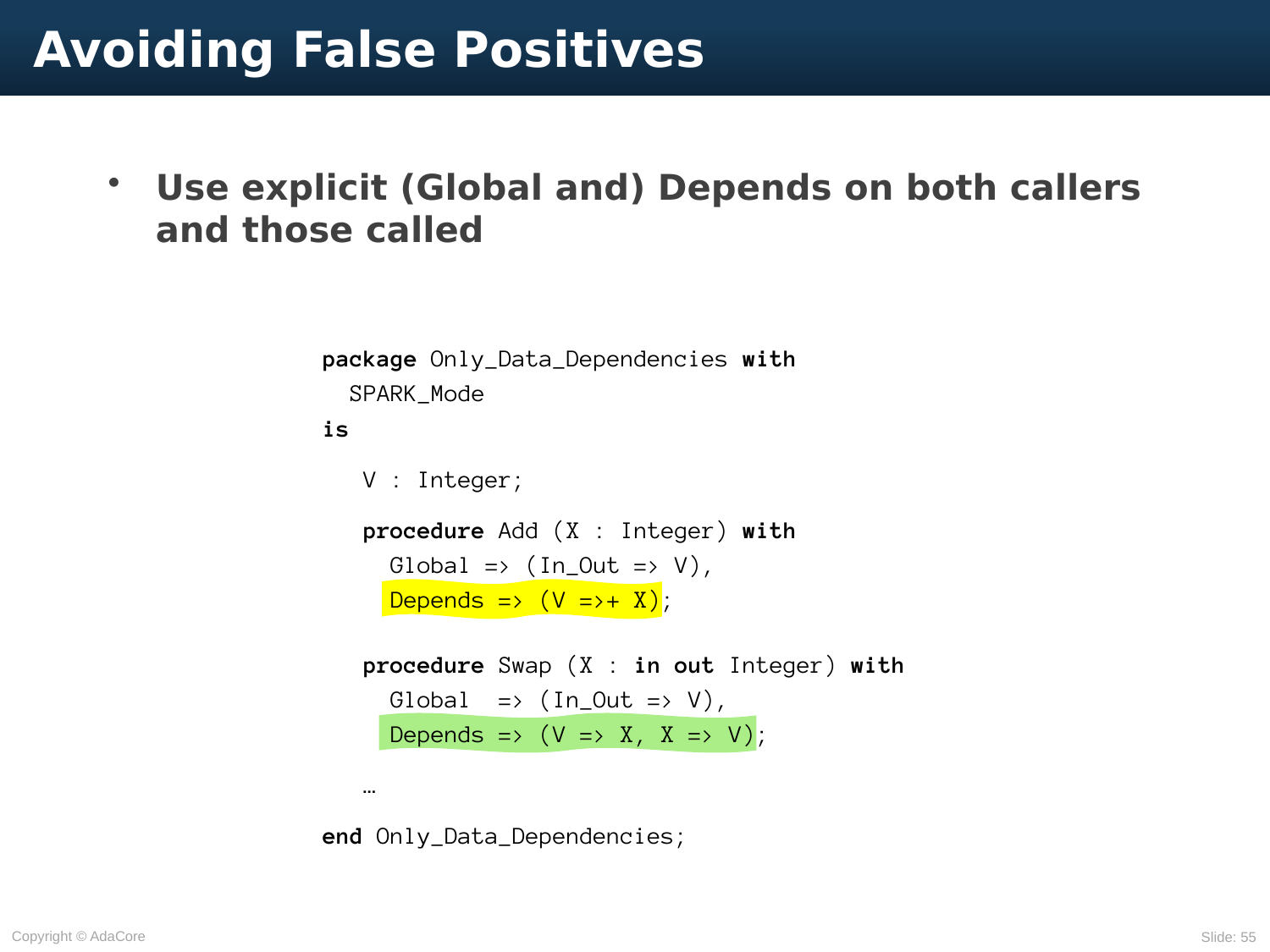

# Avoiding False Positives
Use explicit (Global and) Depends on both callers and those called
package Only_Data_Dependencies with
  SPARK_Mode
is
   V : Integer;
   procedure Add (X : Integer) with
     Global => (In_Out => V),
     Depends => (V =>+ X);
   procedure Swap (X : in out Integer) with
     Global  => (In_Out => V),
     Depends => (V => X, X => V);
   …
end Only_Data_Dependencies;